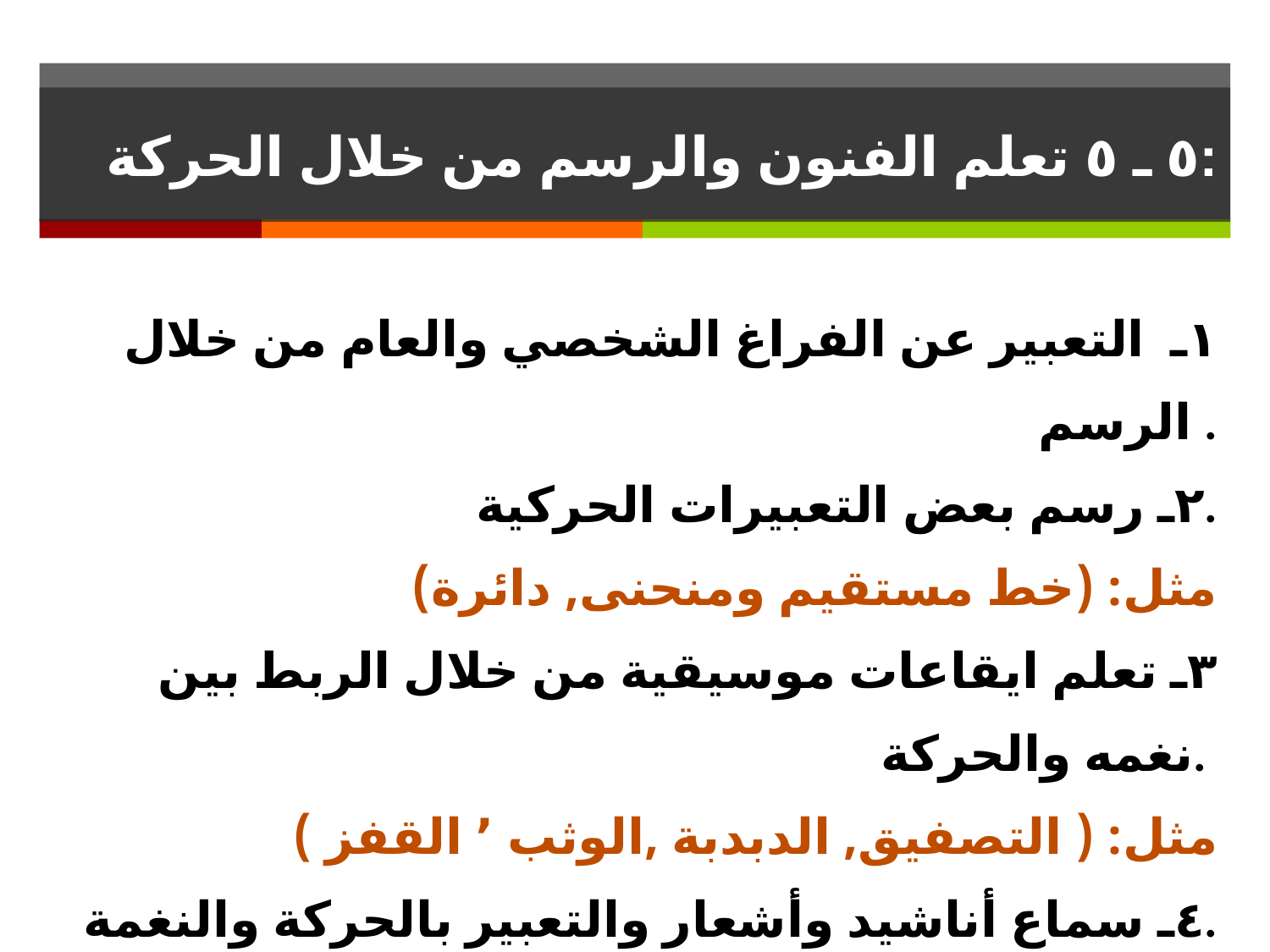

# ٥ ـ ٥ تعلم الفنون والرسم من خلال الحركة:
١ـ  التعبير عن الفراغ الشخصي والعام من خلال الرسم .
٢ـ رسم بعض التعبيرات الحركية.
مثل: (خط مستقيم ومنحنى, دائرة)
٣ـ تعلم ايقاعات موسيقية من خلال الربط بين نغمه والحركة.
مثل: ( التصفيق, الدبدبة ,الوثب ٬ القفز )
٤ـ سماع أناشيد وأشعار والتعبير بالحركة والنغمة.